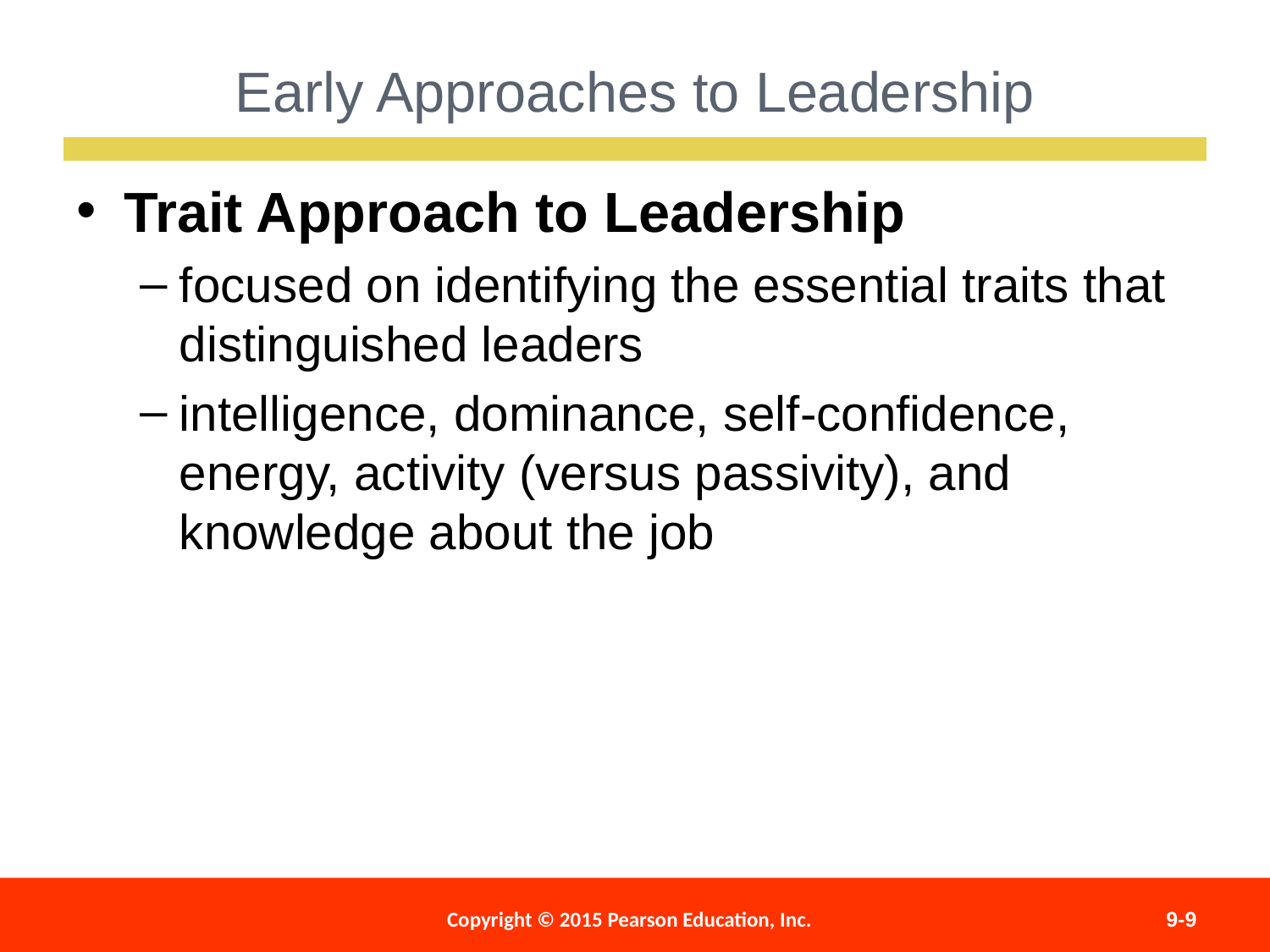

Early Approaches to Leadership
Trait Approach to Leadership
focused on identifying the essential traits that distinguished leaders
intelligence, dominance, self-confidence, energy, activity (versus passivity), and knowledge about the job